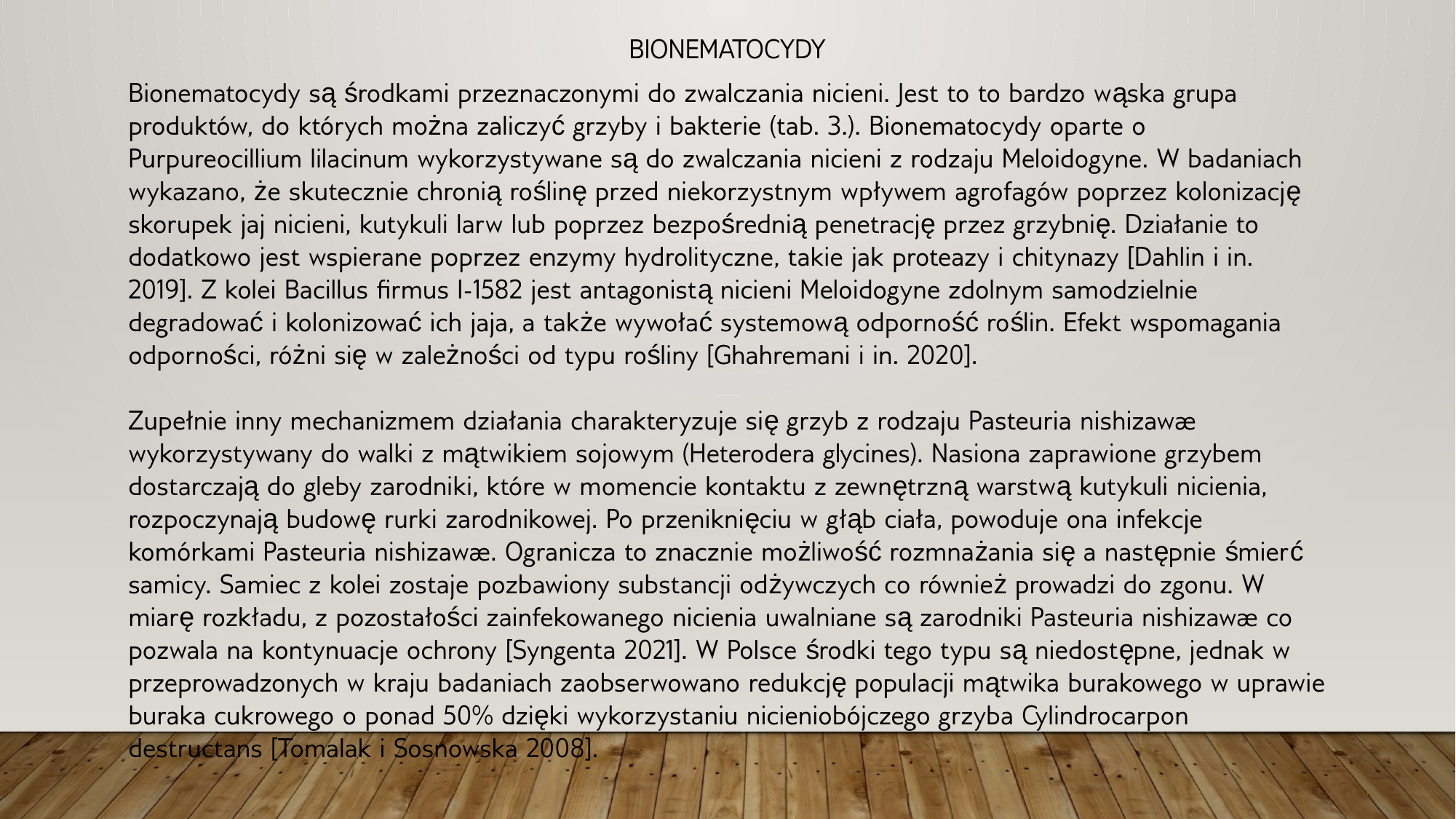

BIONEMATOCYDY
Bionematocydy są środkami przeznaczonymi do zwalczania nicieni. Jest to to bardzo wąska grupa produktów, do których można zaliczyć grzyby i bakterie (tab. 3.). Bionematocydy oparte o Purpureocillium lilacinum wykorzystywane są do zwalczania nicieni z rodzaju Meloidogyne. W badaniach wykazano, że skutecznie chronią roślinę przed niekorzystnym wpływem agrofagów poprzez kolonizację skorupek jaj nicieni, kutykuli larw lub poprzez bezpośrednią penetrację przez grzybnię. Działanie to dodatkowo jest wspierane poprzez enzymy hydrolityczne, takie jak proteazy i chitynazy [Dahlin i in. 2019]. Z kolei Bacillus firmus I-1582 jest antagonistą nicieni Meloidogyne zdolnym samodzielnie degradować i kolonizować ich jaja, a także wywołać systemową odporność roślin. Efekt wspomagania odporności, różni się w zależności od typu rośliny [Ghahremani i in. 2020].

Zupełnie inny mechanizmem działania charakteryzuje się grzyb z rodzaju Pasteuria nishizawae wykorzystywany do walki z mątwikiem sojowym (Heterodera glycines). Nasiona zaprawione grzybem dostarczają do gleby zarodniki, które w momencie kontaktu z zewnętrzną warstwą kutykuli nicienia, rozpoczynają budowę rurki zarodnikowej. Po przeniknięciu w głąb ciała, powoduje ona infekcje komórkami Pasteuria nishizawae. Ogranicza to znacznie możliwość rozmnażania się a następnie śmierć samicy. Samiec z kolei zostaje pozbawiony substancji odżywczych co również prowadzi do zgonu. W miarę rozkładu, z pozostałości zainfekowanego nicienia uwalniane są zarodniki Pasteuria nishizawae co pozwala na kontynuacje ochrony [Syngenta 2021]. W Polsce środki tego typu są niedostępne, jednak w przeprowadzonych w kraju badaniach zaobserwowano redukcję populacji mątwika burakowego w uprawie buraka cukrowego o ponad 50% dzięki wykorzystaniu nicieniobójczego grzyba Cylindrocarpon destructans [Tomalak i Sosnowska 2008].